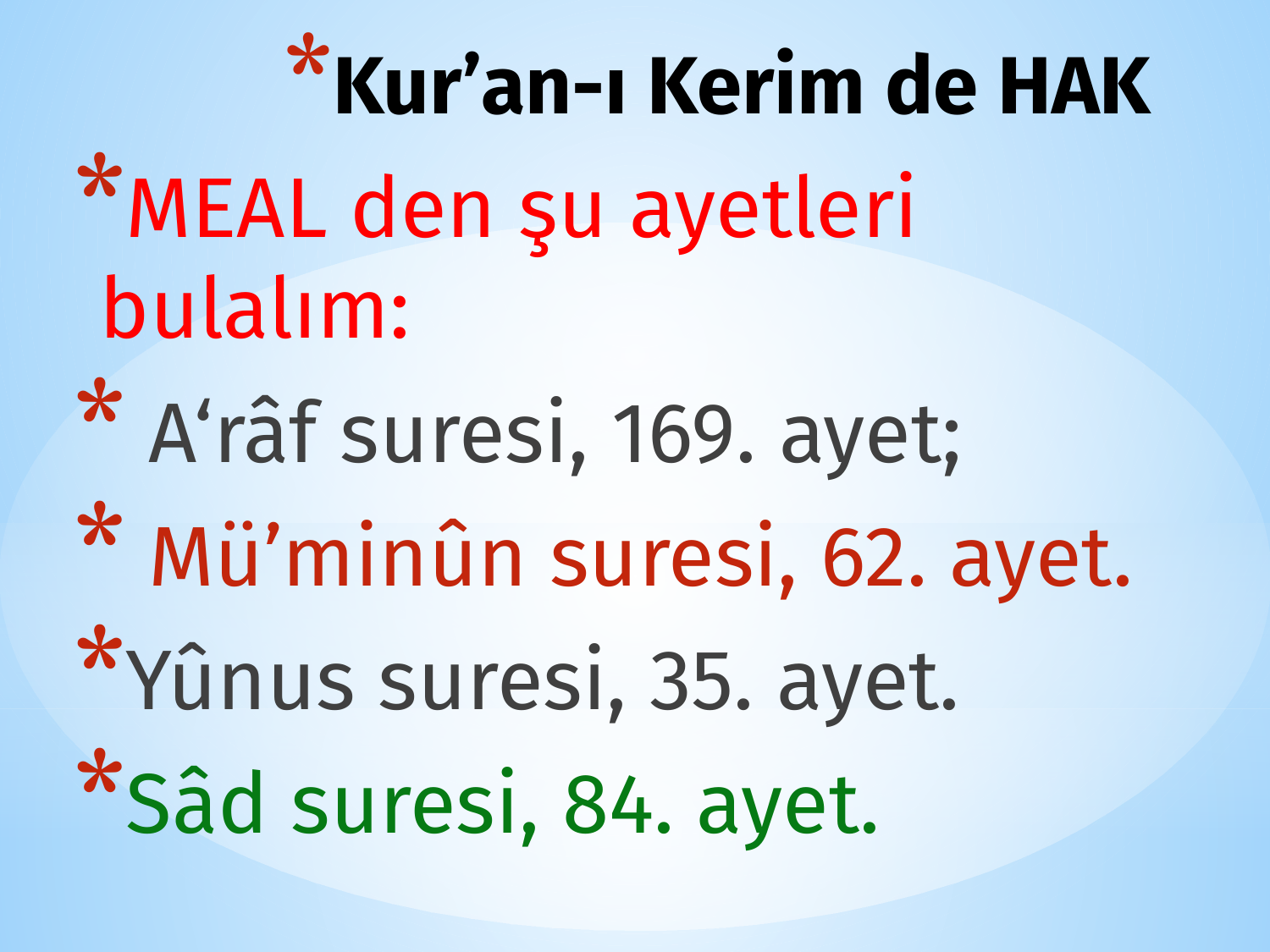

# Kur’an-ı Kerim de HAK
MEAL den şu ayetleri bulalım:
 A‘râf suresi, 169. ayet;
 Mü’minûn suresi, 62. ayet.
Yûnus suresi, 35. ayet.
Sâd suresi, 84. ayet.